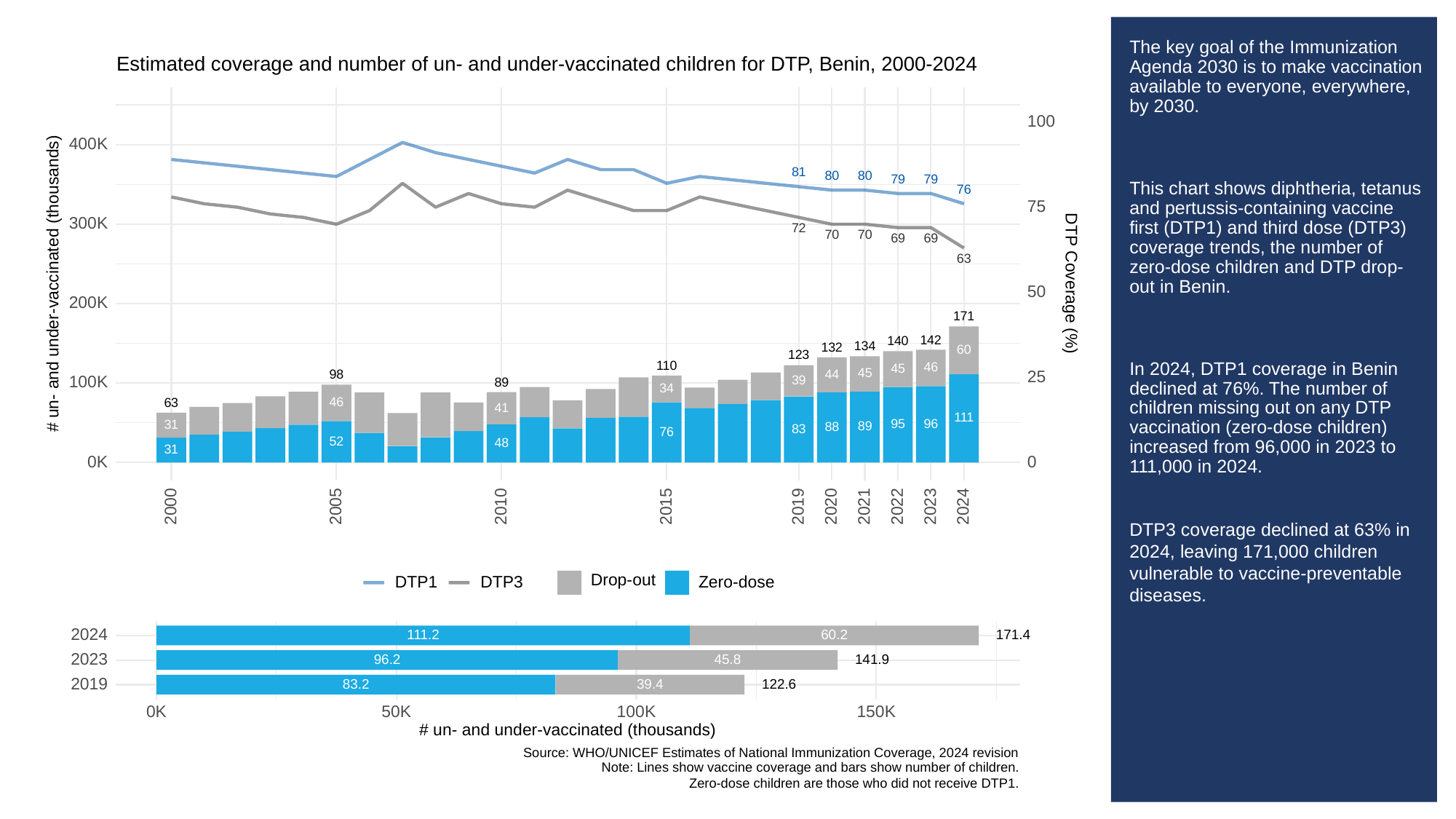

# The key goal of the Immunization Agenda 2030 is to make vaccination available to everyone, everywhere, by 2030.

This chart shows diphtheria, tetanus and pertussis-containing vaccine first (DTP1) and third dose (DTP3) coverage trends, the number of zero-dose children and DTP drop-out in Benin.

In 2024, DTP1 coverage in Benin declined at 76%. The number of children missing out on any DTP vaccination (zero-dose children) increased from 96,000 in 2023 to 111,000 in 2024.

DTP3 coverage declined at 63% in 2024, leaving 171,000 children vulnerable to vaccine-preventable diseases.

Estimated coverage and number of un- and under-vaccinated children for DTP, Benin, 2000-2024

100
400K

81
80
80
79
79

76
75
300K
72

70
70
69
69
63

# un- and under-vaccinated (thousands)
DTP Coverage (%)
50
200K

171

142
140
134
132

60

123

110
46
45

45
44
98
25

39
100K

89

34

46
63

41

111

96
95
31

89
88

83
76

52

48
31

0K
0

2023
2000
2005
2010
2015
2019
2020
2021
2022
2024

Drop-out
DTP3
Zero-dose
DTP1

2024
60.2
111.2
171.4

2023
96.2
45.8
141.9

2019
83.2
39.4
122.6

0K
50K
100K
150K
# un- and under-vaccinated (thousands)
Source: WHO/UNICEF Estimates of National Immunization Coverage, 2024 revision
Note: Lines show vaccine coverage and bars show number of children.
Zero-dose children are those who did not receive DTP1.